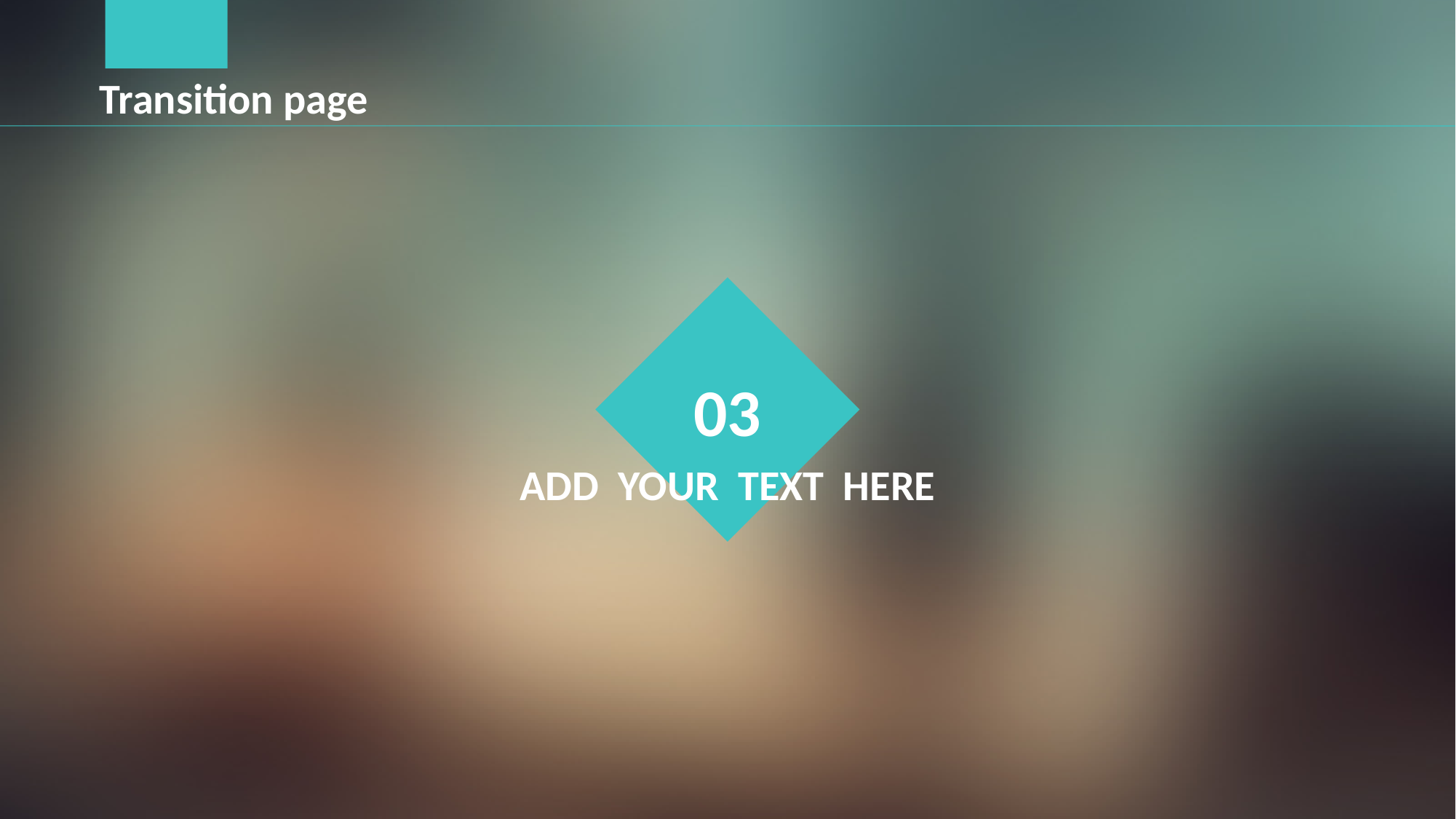

Transition page

03
ADD  YOUR  TEXT  HERE